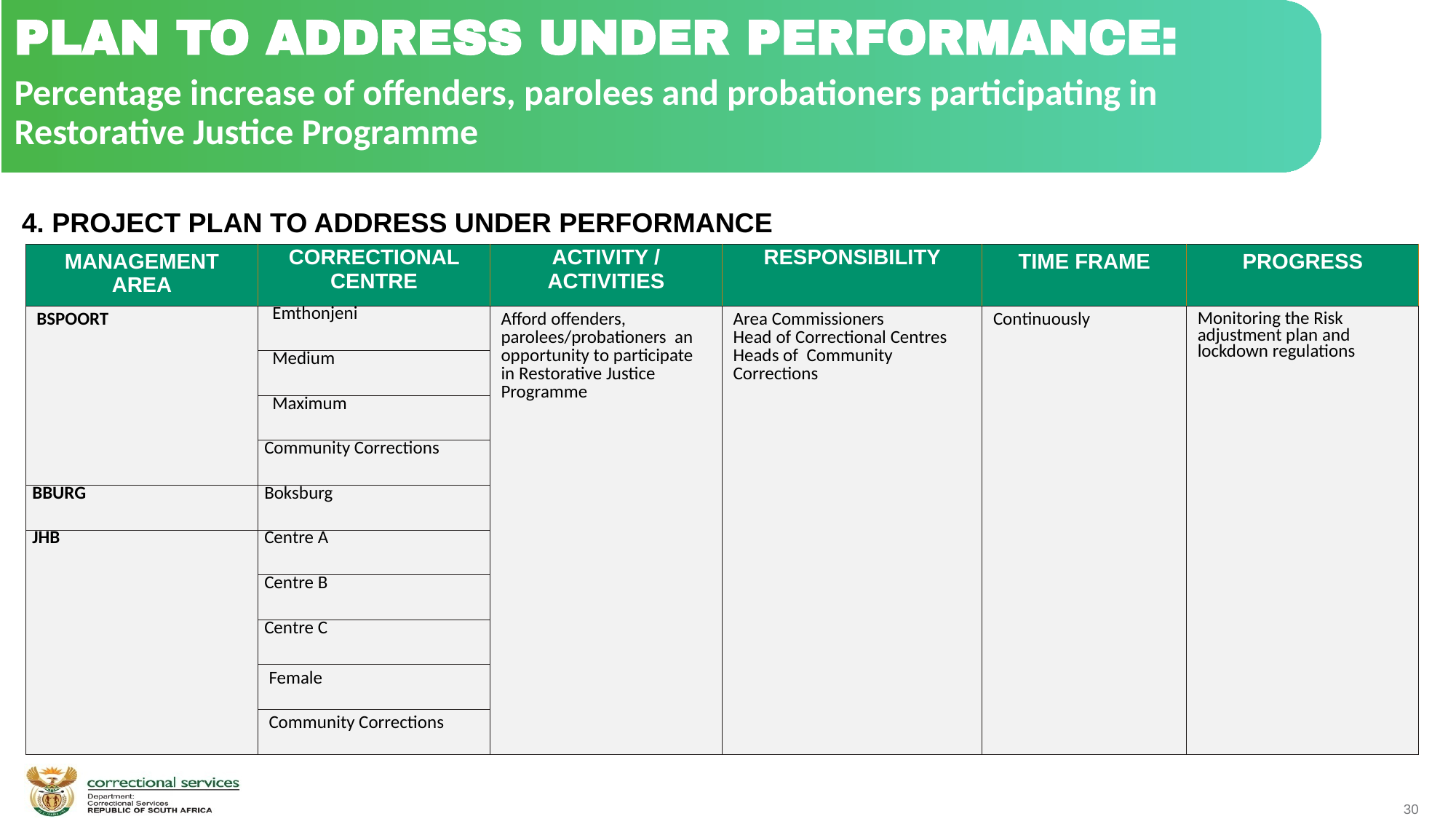

PLAN TO ADDRESS UNDER PERFORMANCE:
Percentage increase of offenders, parolees and probationers participating in Restorative Justice Programme
     4. PROJECT PLAN TO ADDRESS UNDER PERFORMANCE
| MANAGEMENT AREA | CORRECTIONAL CENTRE | ACTIVITY / ACTIVITIES | RESPONSIBILITY | TIME FRAME | PROGRESS |
| --- | --- | --- | --- | --- | --- |
| BSPOORT | Emthonjeni | Afford offenders, parolees/probationers an opportunity to participate in Restorative Justice Programme | Area Commissioners Head of Correctional Centres Heads of Community Corrections | Continuously | Monitoring the Risk adjustment plan and lockdown regulations |
|  | Medium |  |  |  |  |
|  | Maximum |  |  |  |  |
|  | Community Corrections |  |  |  |  |
| BBURG | Boksburg |  |  |  |  |
| JHB | Centre A |  |  |  |  |
|  | Centre B |  |  |  |  |
|  | Centre C |  |  |  |  |
|  | Female |  |  |  |  |
|  | Community Corrections |  |  |  |  |